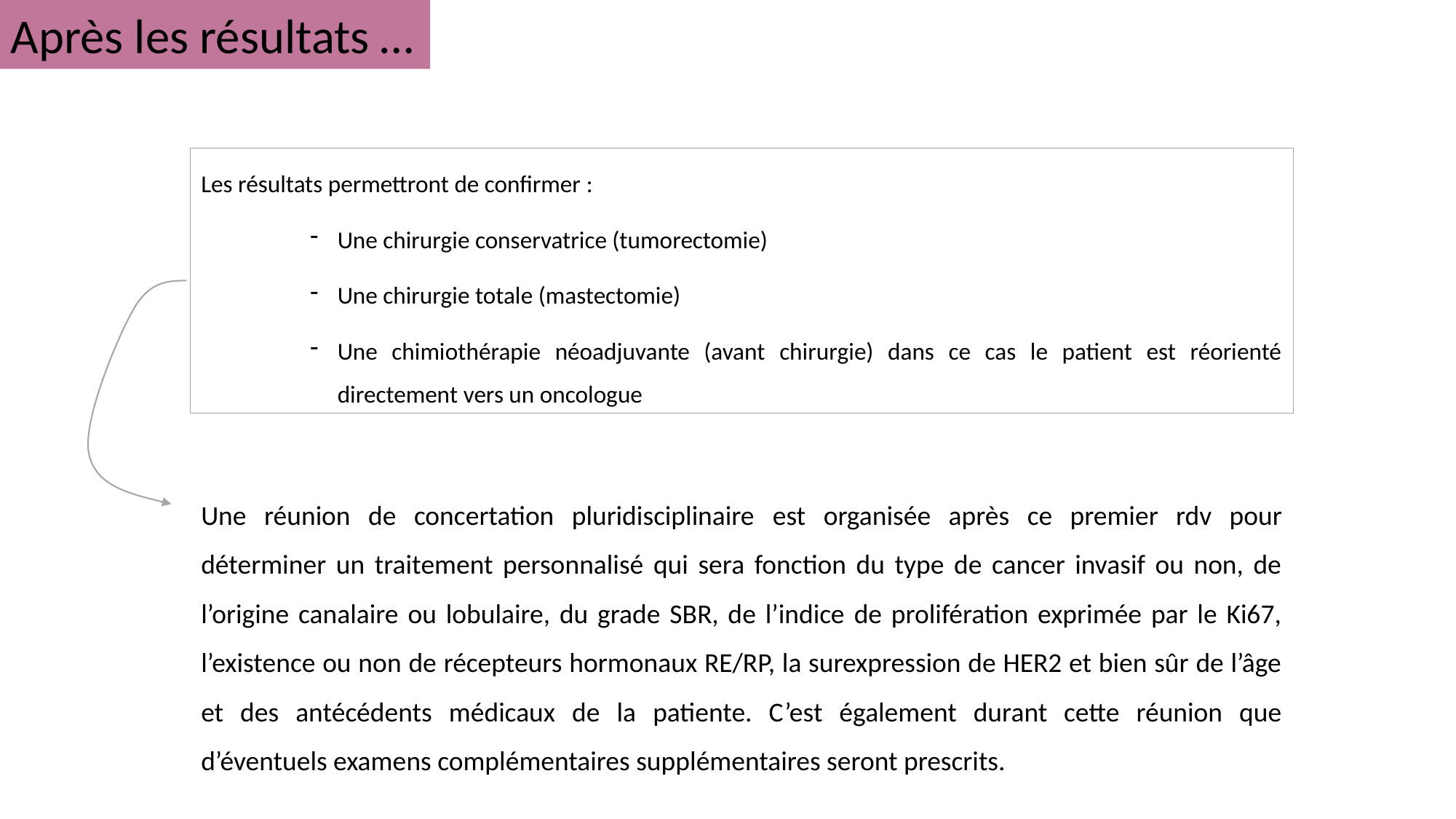

Après les résultats …
Les résultats permettront de confirmer :
Une chirurgie conservatrice (tumorectomie)
Une chirurgie totale (mastectomie)
Une chimiothérapie néoadjuvante (avant chirurgie) dans ce cas le patient est réorienté directement vers un oncologue

Une réunion de concertation pluridisciplinaire est organisée après ce premier rdv pour déterminer un traitement personnalisé qui sera fonction du type de cancer invasif ou non, de l’origine canalaire ou lobulaire, du grade SBR, de l’indice de prolifération exprimée par le Ki67, l’existence ou non de récepteurs hormonaux RE/RP, la surexpression de HER2 et bien sûr de l’âge et des antécédents médicaux de la patiente. C’est également durant cette réunion que d’éventuels examens complémentaires supplémentaires seront prescrits.